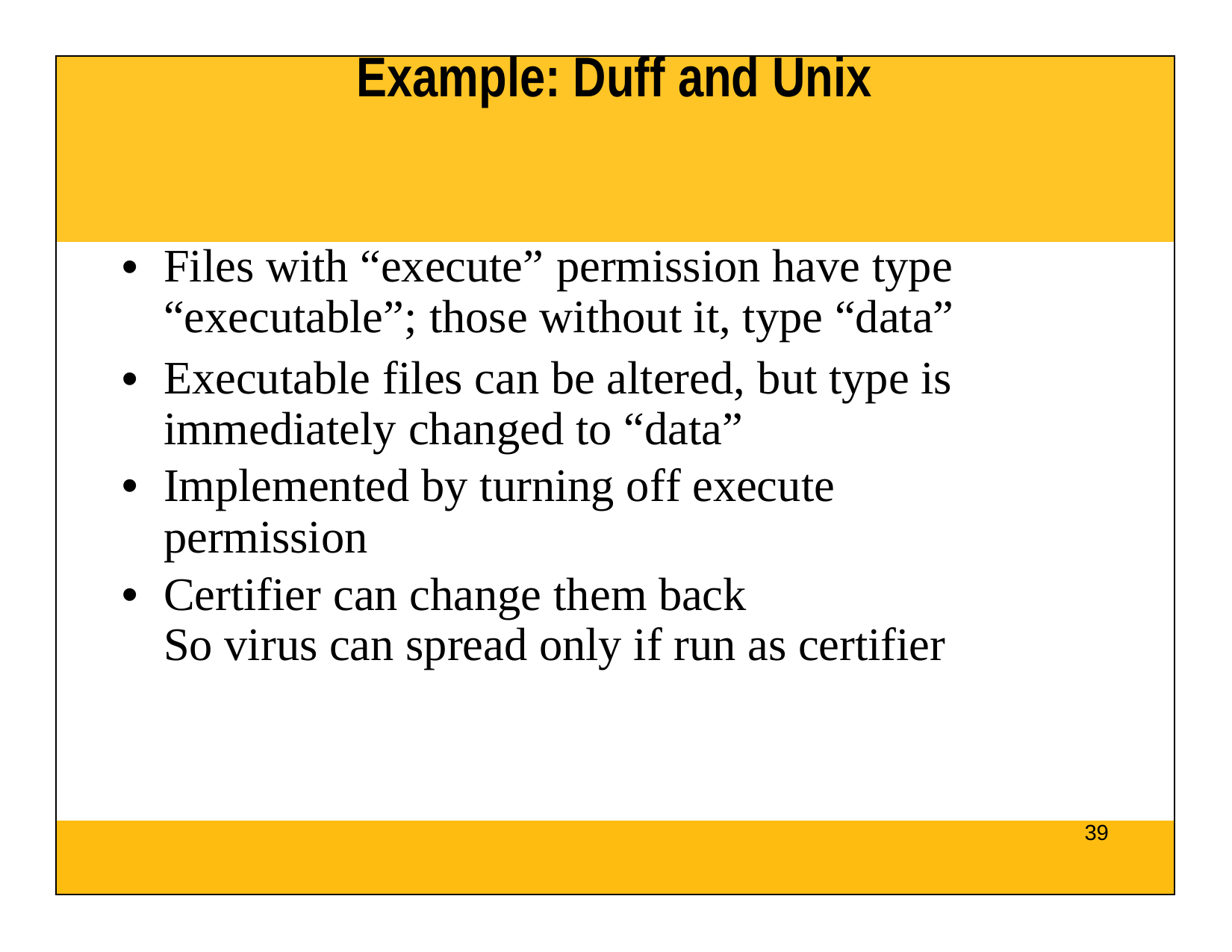

| Example: Duff and Unix |
| --- |
| Files with “execute” permission have type “executable”; those without it, type “data” Executable files can be altered, but type is immediately changed to “data” Implemented by turning off execute permission Certifier can change them back So virus can spread only if run as certifier |
| 39 |